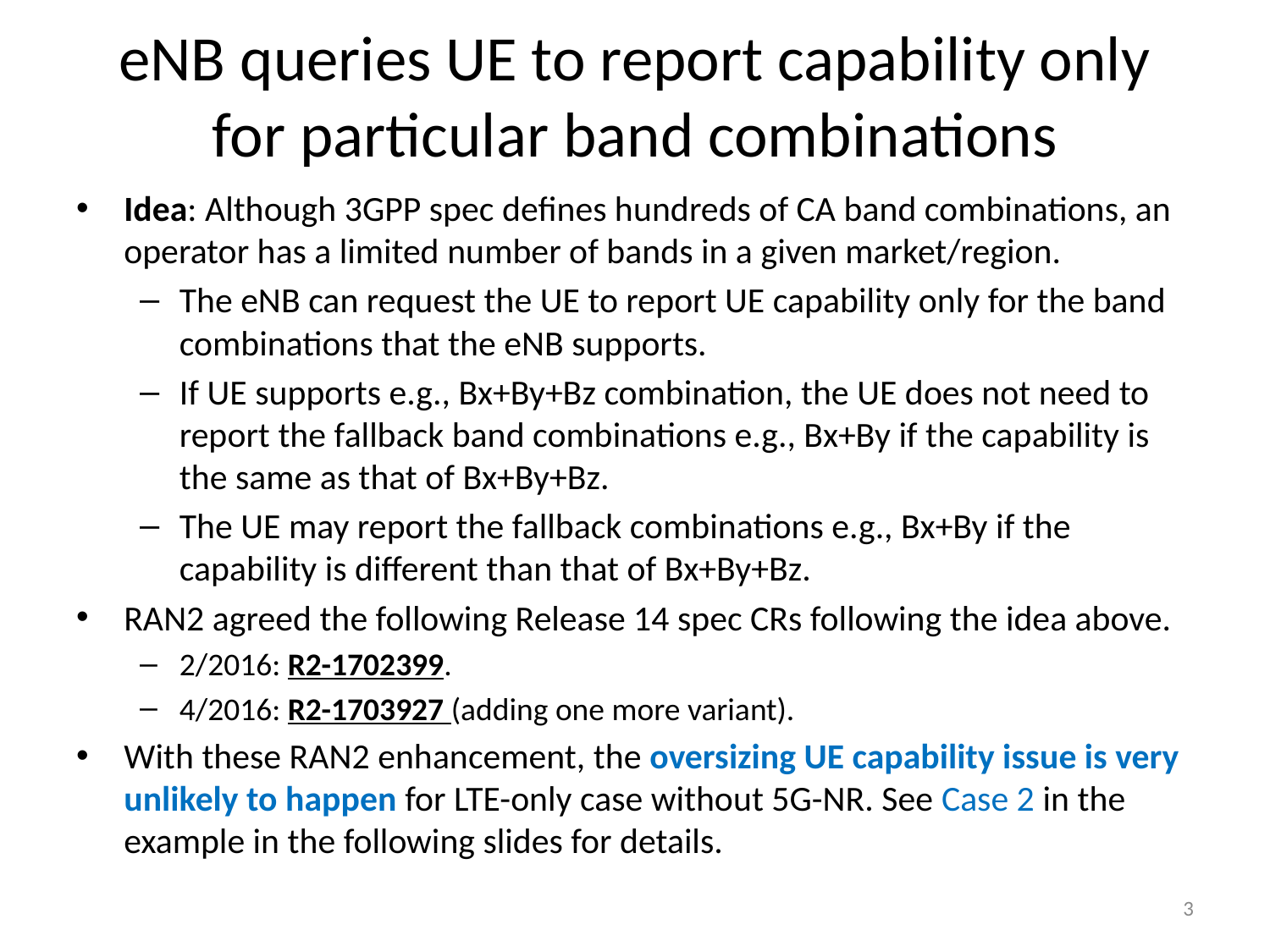

# eNB queries UE to report capability only for particular band combinations
Idea: Although 3GPP spec defines hundreds of CA band combinations, an operator has a limited number of bands in a given market/region.
The eNB can request the UE to report UE capability only for the band combinations that the eNB supports.
If UE supports e.g., Bx+By+Bz combination, the UE does not need to report the fallback band combinations e.g., Bx+By if the capability is the same as that of Bx+By+Bz.
The UE may report the fallback combinations e.g., Bx+By if the capability is different than that of Bx+By+Bz.
RAN2 agreed the following Release 14 spec CRs following the idea above.
2/2016: R2-1702399.
4/2016: R2-1703927 (adding one more variant).
With these RAN2 enhancement, the oversizing UE capability issue is very unlikely to happen for LTE-only case without 5G-NR. See Case 2 in the example in the following slides for details.

3